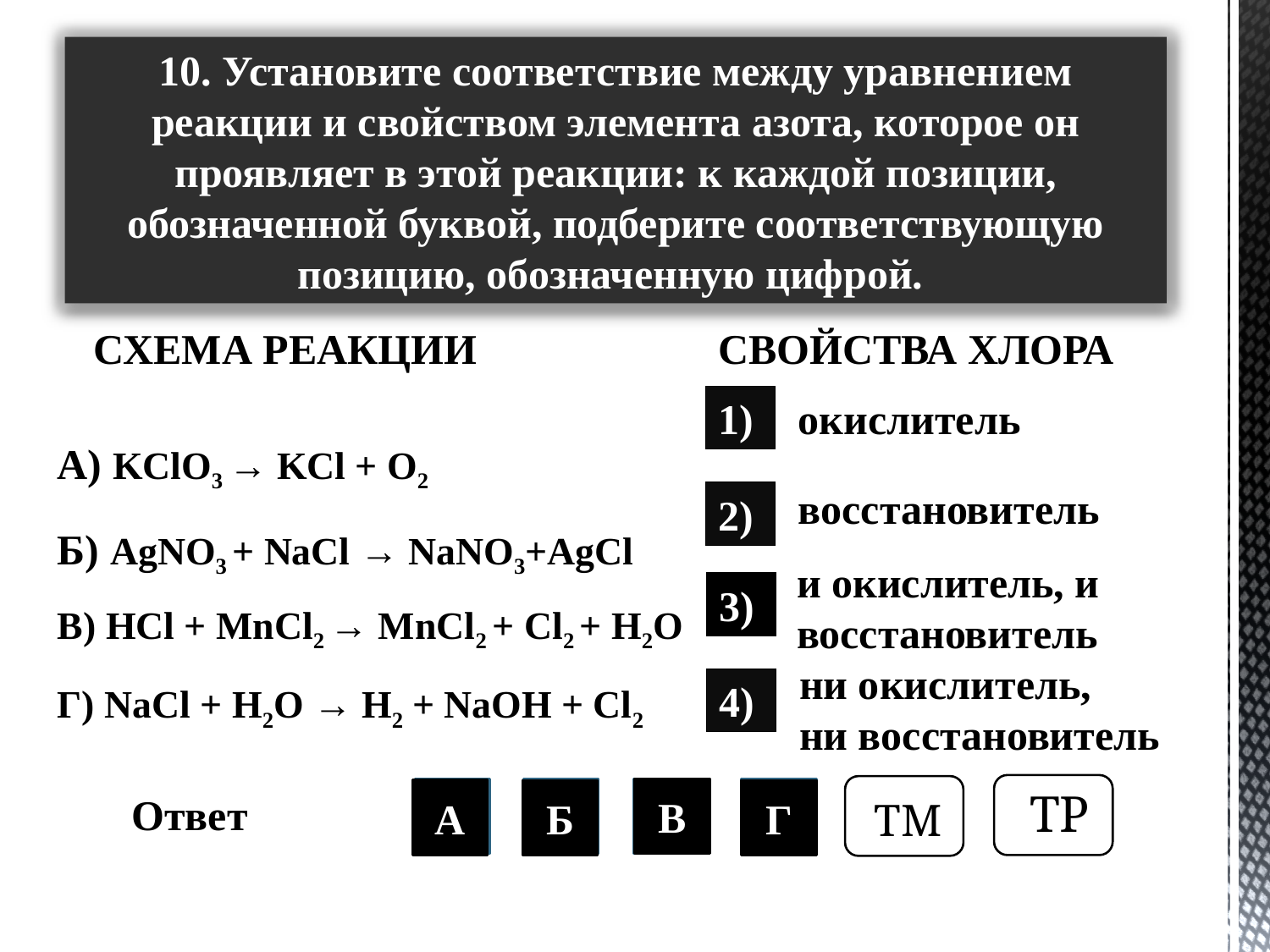

10. Установите соответствие между уравнением реакции и свойством элемента азота, которое он проявляет в этой реакции: к каждой позиции, обозначенной буквой, подберите соответствующую позицию, обозначенную цифрой.
    СХЕМА РЕАКЦИИ	               СВОЙСТВА ХЛОРА
1)
окислитель
А) KClO3 → KCl + O2

Б) AgNO3 + NaCl → NaNO3+AgCl
В) HCl + MnCl2 → MnCl2 + Cl2 + H2O
Г) NaCl + H2O → H2 + NaOH + Cl2
восстановитель
2)
и окислитель, и
восстановитель
3)
ни окислитель,
ни восстановитель
4)
ТР
ТМ
В
1
4
2
2
А
Б
Г
   Ответ